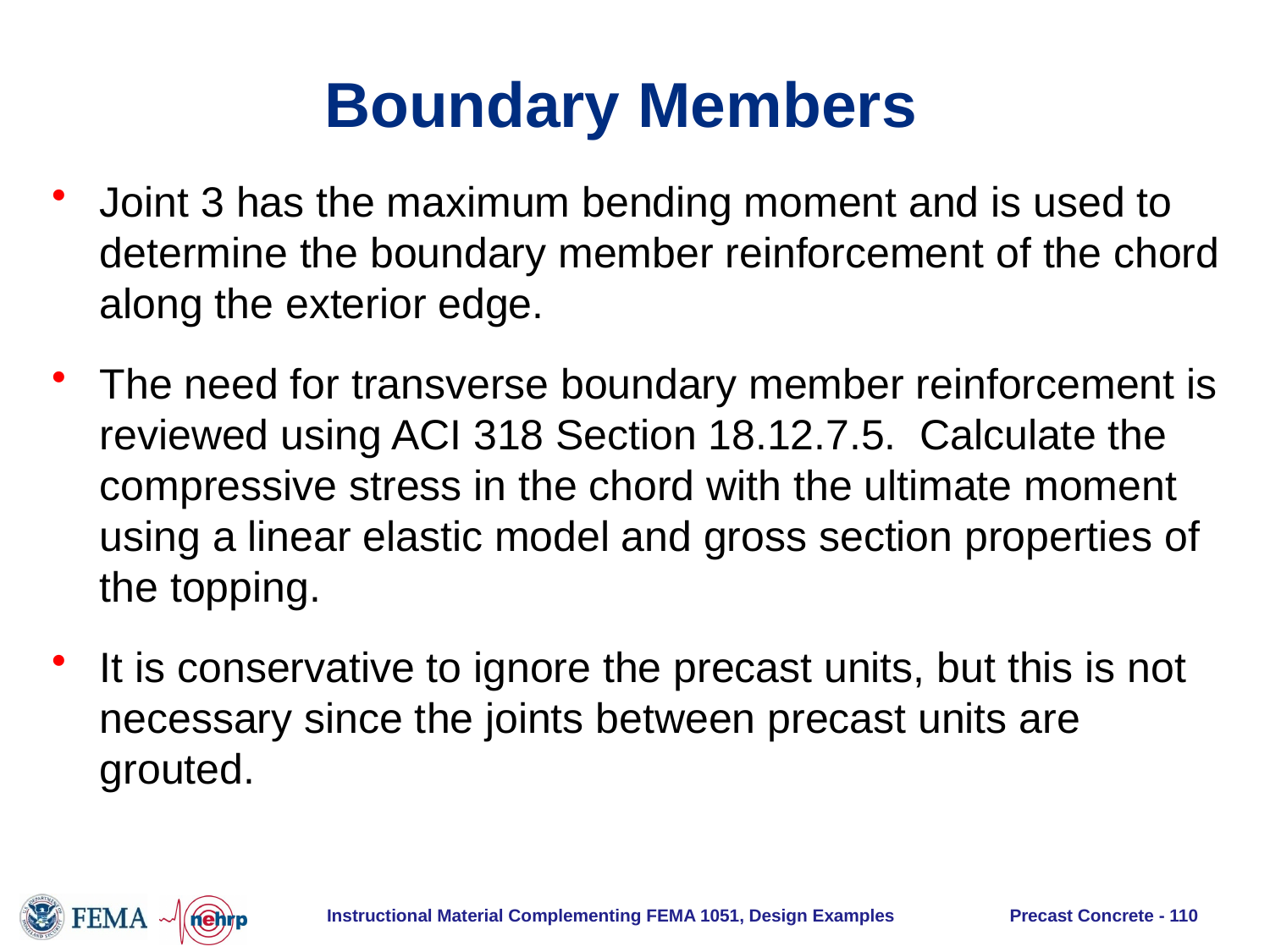

# Boundary Members
Joint 3 has the maximum bending moment and is used to determine the boundary member reinforcement of the chord along the exterior edge.
The need for transverse boundary member reinforcement is reviewed using ACI 318 Section 18.12.7.5.  Calculate the compressive stress in the chord with the ultimate moment using a linear elastic model and gross section properties of the topping.
It is conservative to ignore the precast units, but this is not necessary since the joints between precast units are grouted.